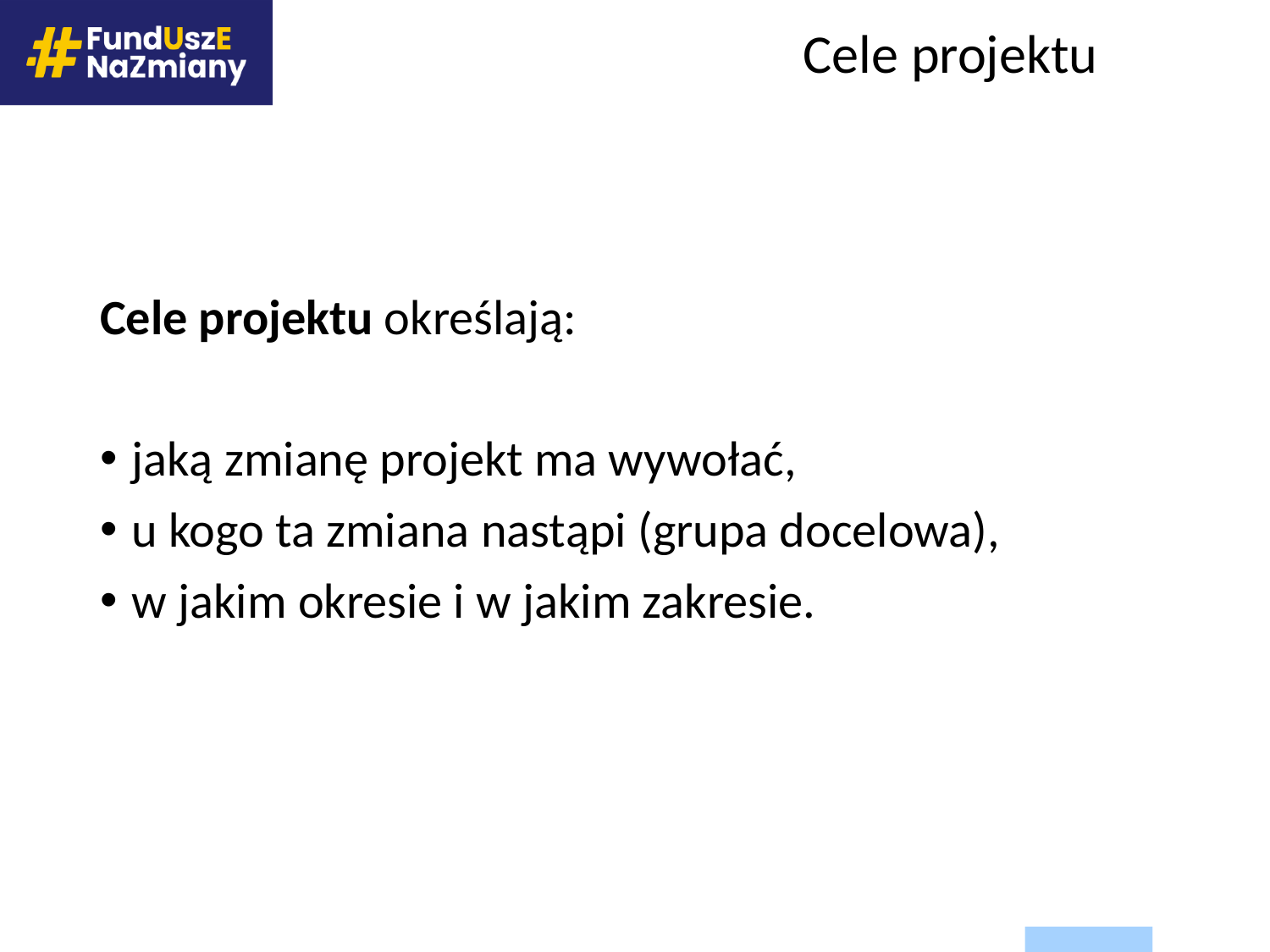

# Cele projektu
Cele projektu określają:

jaką zmianę projekt ma wywołać,
u kogo ta zmiana nastąpi (grupa docelowa),
w jakim okresie i w jakim zakresie.